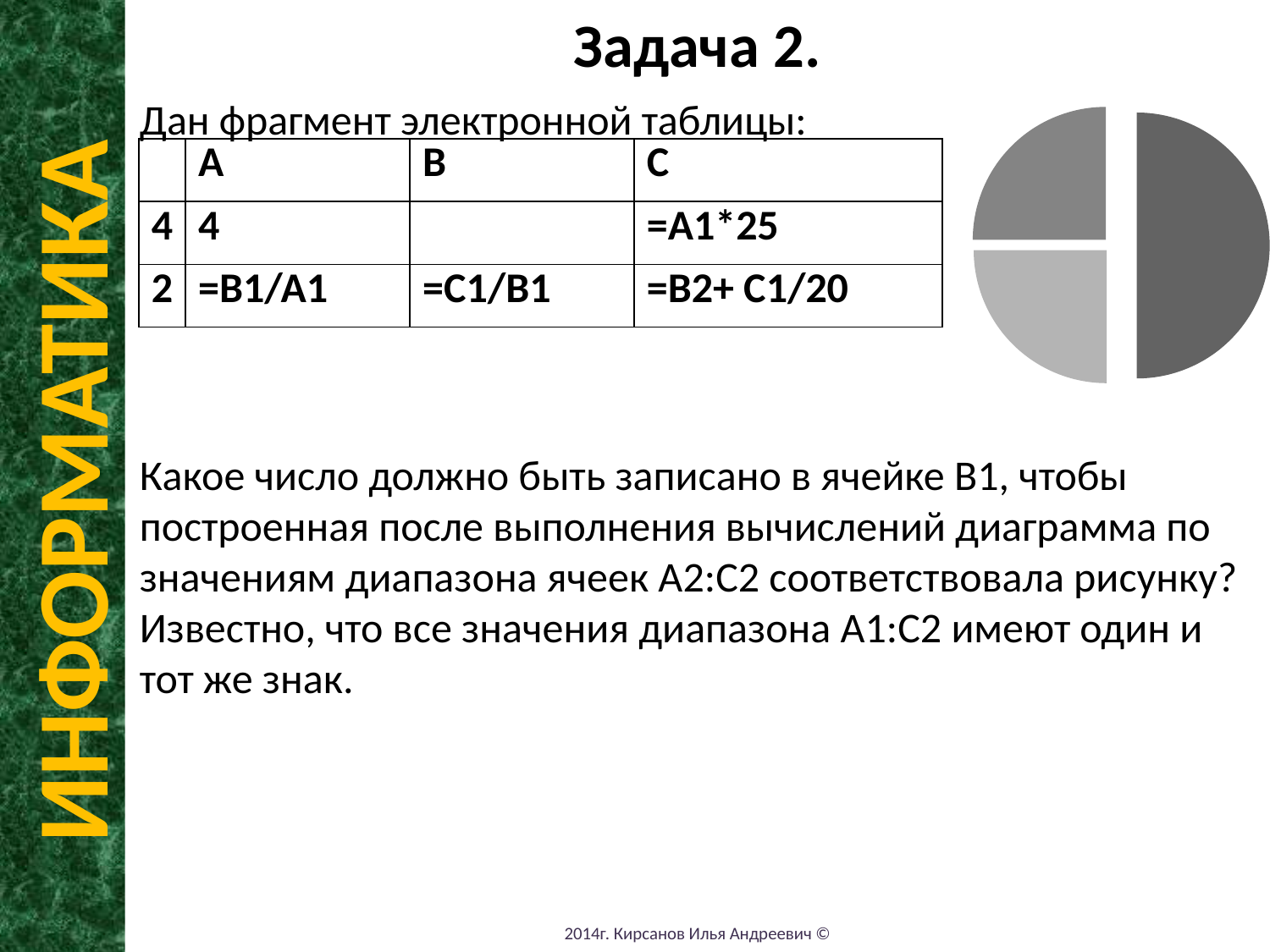

Задача 2.

Дан фрагмент электронной таблицы:

Какое число должно быть записано в ячейке В1, чтобы построенная после выполнения вычислений диаграмма по значениям диапазона ячеек А2:С2 соответствовала рисунку? Известно, что все значения диапазона А1:С2 имеют один и тот же знак.

### Chart

| Category | Столбец1 |
|---|---|
|  | A | B | C |
| --- | --- | --- | --- |
| 4 | 4 |  | =A1\*25 |
| 2 | =B1/A1 | =C1/B1 | =B2+ C1/20 |

ИНФОРМАТИКА
2014г. Кирсанов Илья Андреевич ©